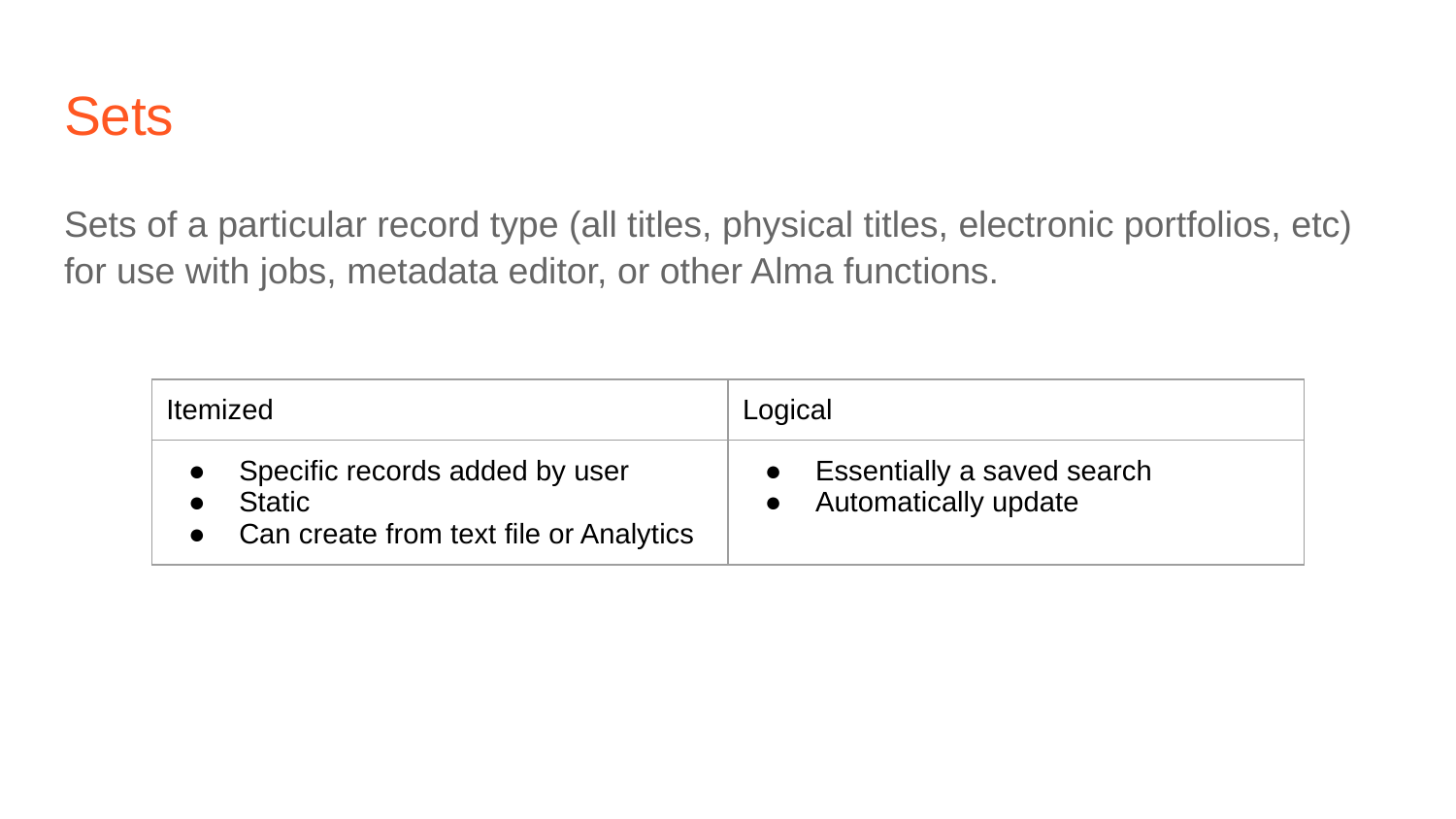

# Sets
Sets of a particular record type (all titles, physical titles, electronic portfolios, etc) for use with jobs, metadata editor, or other Alma functions.
| Itemized | Logical |
| --- | --- |
| Specific records added by user Static Can create from text file or Analytics | Essentially a saved search Automatically update |